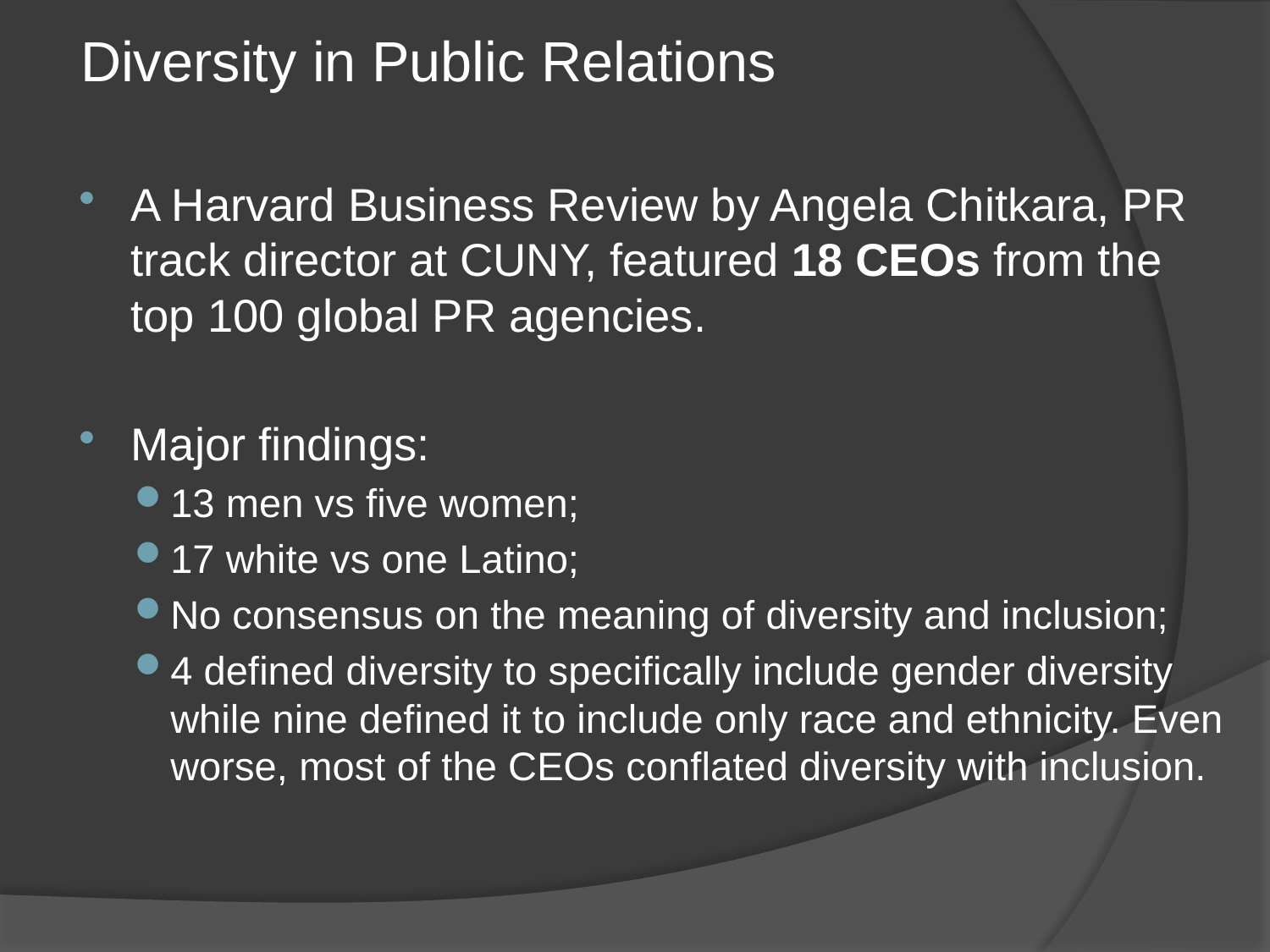

# Diversity in Public Relations
A Harvard Business Review by Angela Chitkara, PR track director at CUNY, featured 18 CEOs from the top 100 global PR agencies.

Major findings:
13 men vs five women;
17 white vs one Latino;
No consensus on the meaning of diversity and inclusion;
4 defined diversity to specifically include gender diversity while nine defined it to include only race and ethnicity. Even worse, most of the CEOs conflated diversity with inclusion.